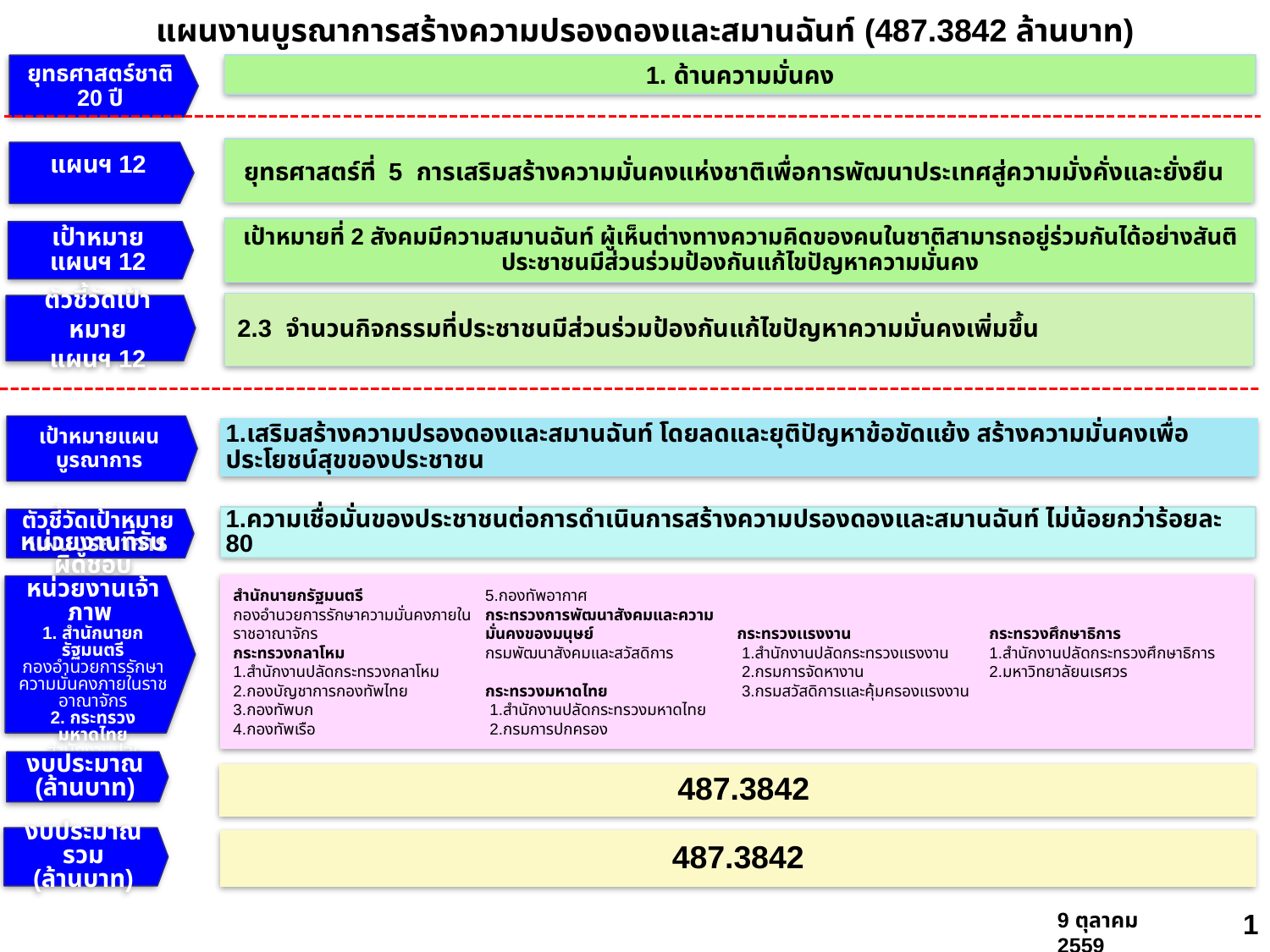

แผนงานบูรณาการสร้างความปรองดองและสมานฉันท์ (487.3842 ล้านบาท)
ยุทธศาสตร์ชาติ 20 ปี
1. ด้านความมั่นคง
 ยุทธศาสตร์ที่  5  การเสริมสร้างความมั่นคงแห่งชาติเพื่อการพัฒนาประเทศสู่ความมั่งคั่งและยั่งยืน
แผนฯ 12

เป้าหมายที่ 2 สังคมมีความสมานฉันท์ ผู้เห็นต่างทางความคิดของคนในชาติสามารถอยู่ร่วมกันได้อย่างสันติ ประชาชนมีส่วนร่วมป้องกันแก้ไขปัญหาความมั่นคง
เป้าหมายแผนฯ 12
2.3  จำนวนกิจกรรมที่ประชาชนมีส่วนร่วมป้องกันแก้ไขปัญหาความมั่นคงเพิ่มขึ้น
ตัวชี้วัดเป้าหมาย
แผนฯ 12
เป้าหมายแผนบูรณาการ
1.เสริมสร้างความปรองดองและสมานฉันท์ โดยลดและยุติปัญหาข้อขัดแย้ง สร้างความมั่นคงเพื่อประโยชน์สุขของประชาชน
1.ความเชื่อมั่นของประชาชนต่อการดำเนินการสร้างความปรองดองและสมานฉันท์ ไม่น้อยกว่าร้อยละ 80
ตัวชี้วัดเป้าหมาย
แผนบูรณาการ
สำนักนายกรัฐมนตรี
กองอำนวยการรักษาความมั่นคงภายในราชอาณาจักร
กระทรวงกลาโหม
1.สำนักงานปลัดกระทรวงกลาโหม
2.กองบัญชาการกองทัพไทย
3.กองทัพบก
4.กองทัพเรือ
5.กองทัพอากาศ
กระทรวงการพัฒนาสังคมและความมั่นคงของมนุษย์
กรมพัฒนาสังคมและสวัสดิการ

กระทรวงมหาดไทย
 1.สำนักงานปลัดกระทรวงมหาดไทย
 2.กรมการปกครอง

กระทรวงเเรงงาน
 1.สำนักงานปลัดกระทรวงเเรงงาน
 2.กรมการจัดหางาน
 3.กรมสวัสดิการเเละคุ้มครองเเรงงาน

กระทรวงศึกษาธิการ
1.สำนักงานปลัดกระทรวงศึกษาธิการ
2.มหาวิทยาลัยนเรศวร
หน่วยงานที่รับผิดชอบ
หน่วยงานเจ้าภาพ
1. สำนักนายกรัฐมนตรี
กองอำนวยการรักษาความมั่นคงภายในราชอาณาจักร
2. กระทรวงมหาดไทย
 สำนักงานปลัดกระทรวงมหาดไทย
งบประมาณ
(ล้านบาท)
  487.3842
งบประมาณรวม
(ล้านบาท)
487.3842
9 ตุลาคม 2559

1